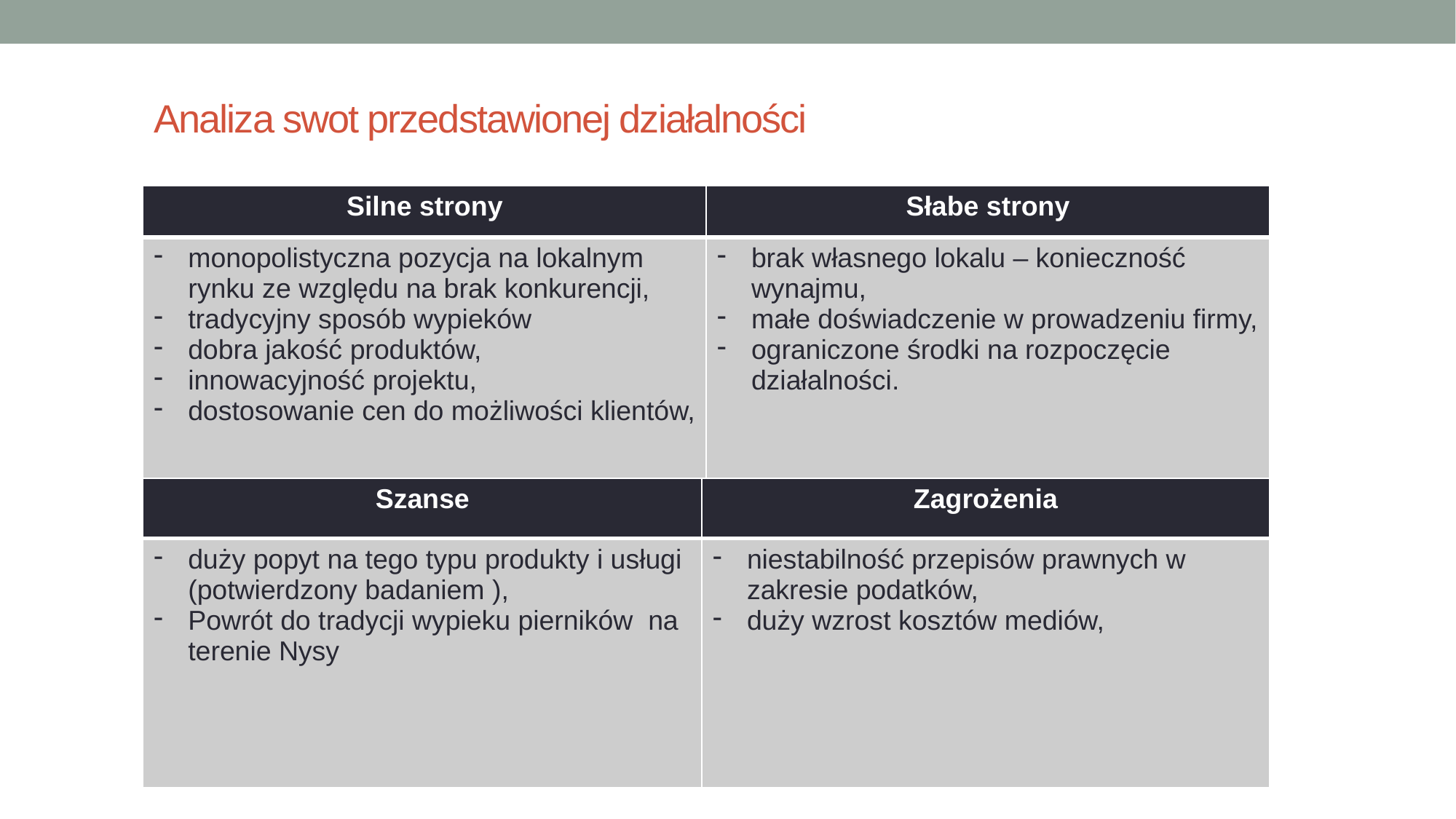

# Analiza swot przedstawionej działalności
| Silne strony | Słabe strony |
| --- | --- |
| monopolistyczna pozycja na lokalnym rynku ze względu na brak konkurencji, tradycyjny sposób wypieków dobra jakość produktów, innowacyjność projektu, dostosowanie cen do możliwości klientów, | brak własnego lokalu – konieczność wynajmu, małe doświadczenie w prowadzeniu firmy, ograniczone środki na rozpoczęcie działalności. |
| Szanse | Zagrożenia |
| --- | --- |
| duży popyt na tego typu produkty i usługi (potwierdzony badaniem ), Powrót do tradycji wypieku pierników na terenie Nysy | niestabilność przepisów prawnych w zakresie podatków, duży wzrost kosztów mediów, |